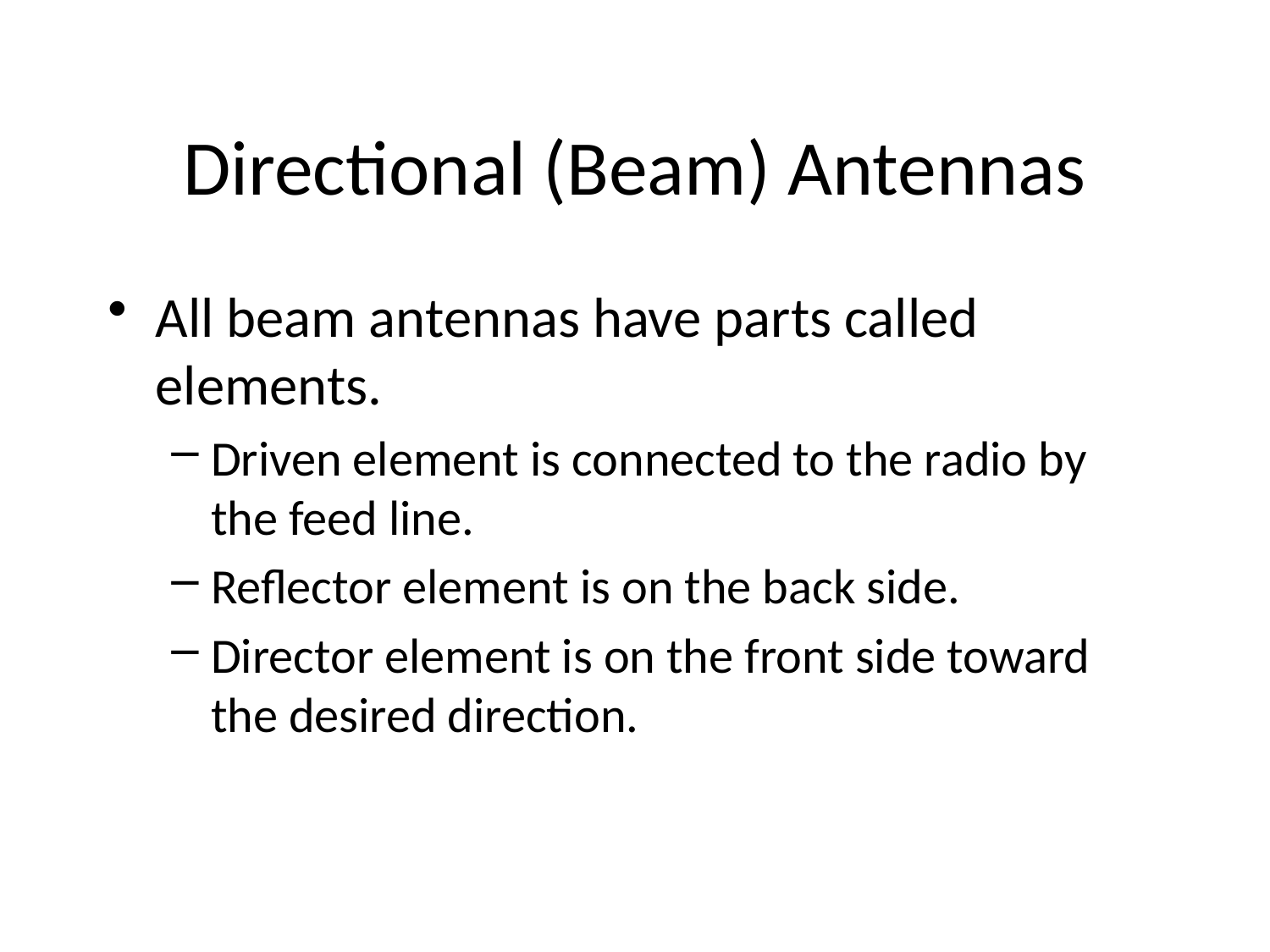

Directional (Beam) Antennas
All beam antennas have parts called elements.
Driven element is connected to the radio by the feed line.
Reflector element is on the back side.
Director element is on the front side toward the desired direction.